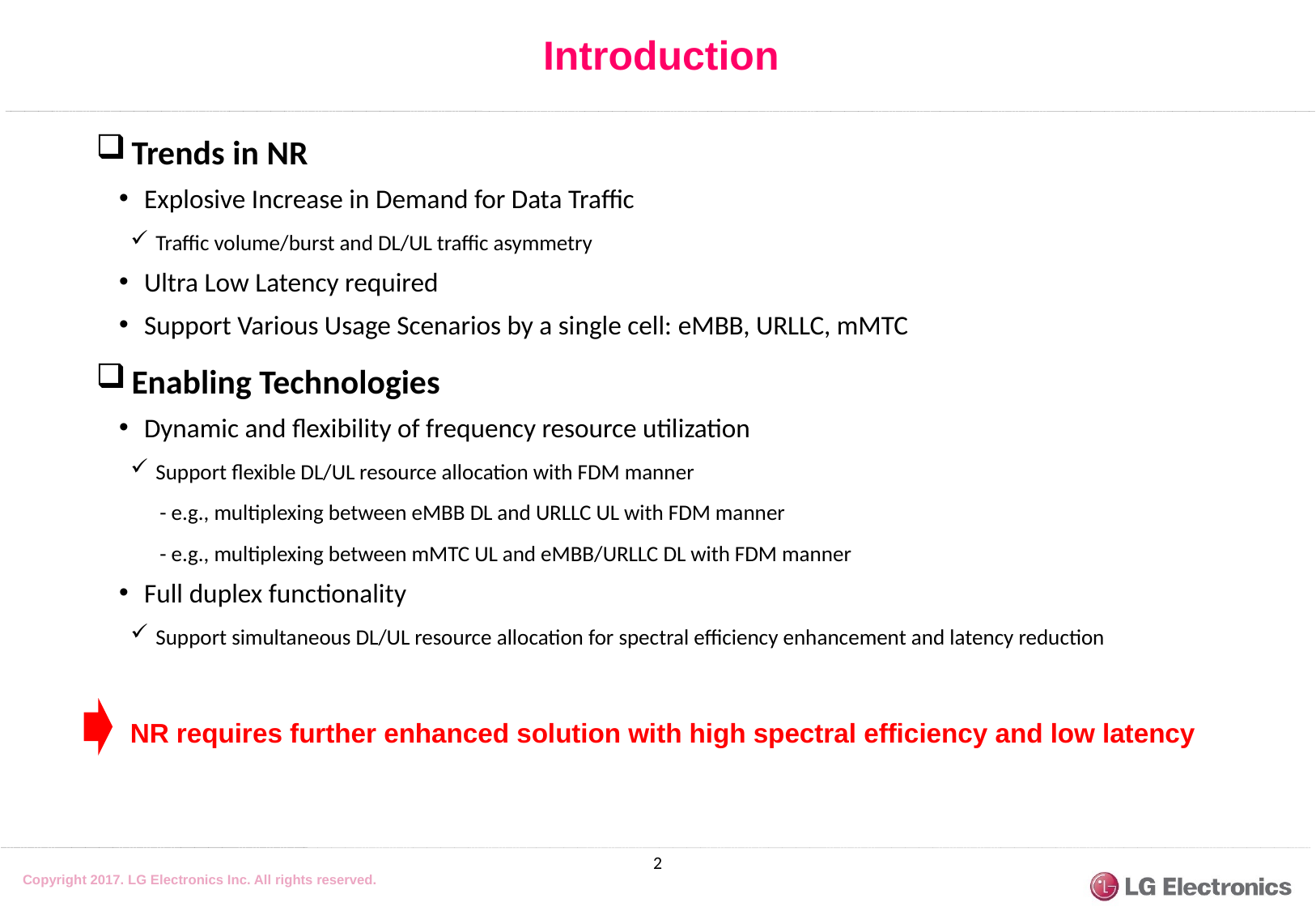

Introduction
Trends in NR
Explosive Increase in Demand for Data Traffic
Traffic volume/burst and DL/UL traffic asymmetry
Ultra Low Latency required
Support Various Usage Scenarios by a single cell: eMBB, URLLC, mMTC
Enabling Technologies
Dynamic and flexibility of frequency resource utilization
Support flexible DL/UL resource allocation with FDM manner
      - e.g., multiplexing between eMBB DL and URLLC UL with FDM manner
      - e.g., multiplexing between mMTC UL and eMBB/URLLC DL with FDM manner
Full duplex functionality
Support simultaneous DL/UL resource allocation for spectral efficiency enhancement and latency reduction

NR requires further enhanced solution with high spectral efficiency and low latency